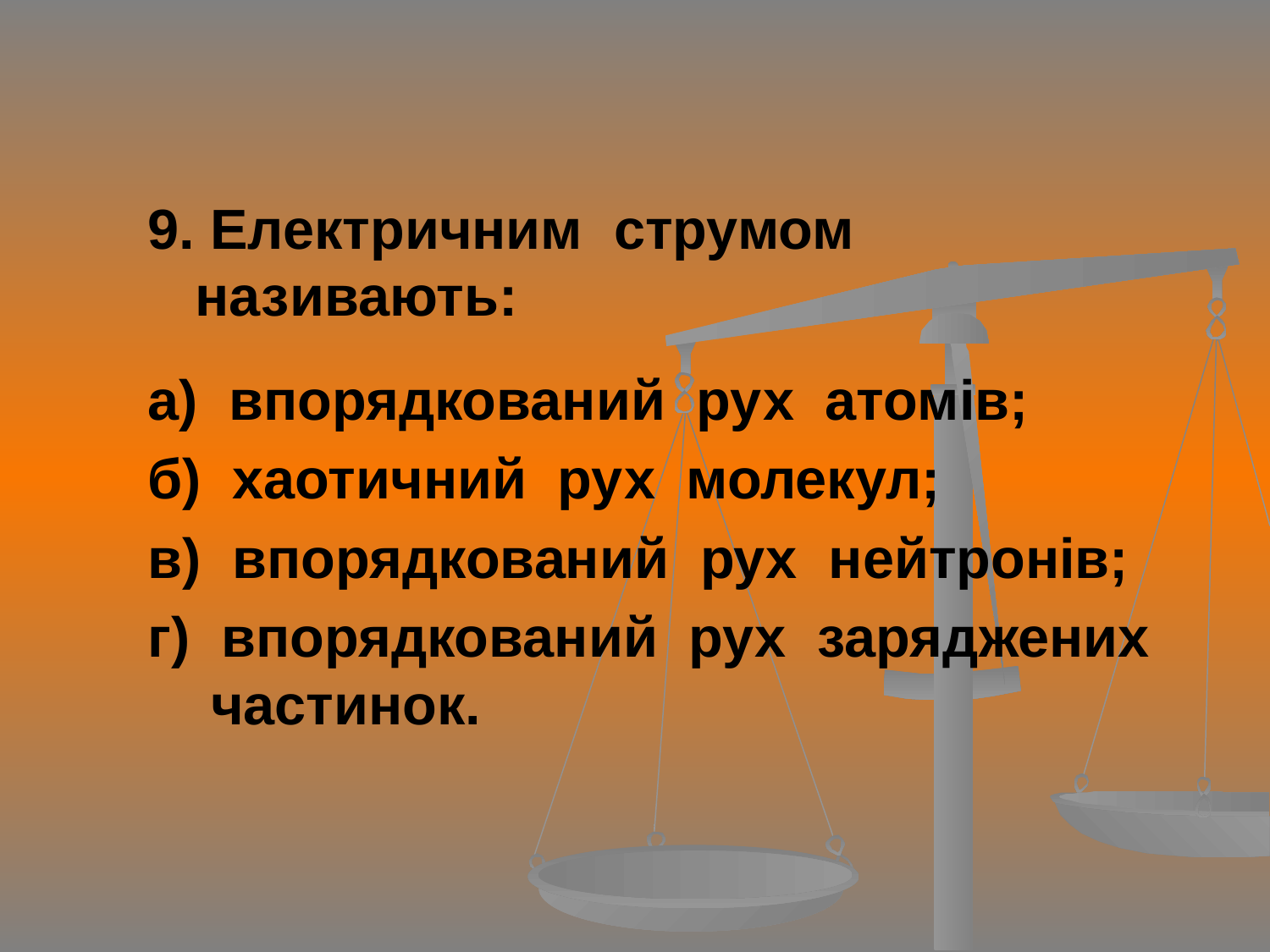

#
9. Електричним  струмом  називають:

а)  впорядкований  рух  атомів;
б)  хаотичний  рух  молекул;
в)  впорядкований  рух  нейтронів;
г)  впорядкований  рух  заряджених  частинок.